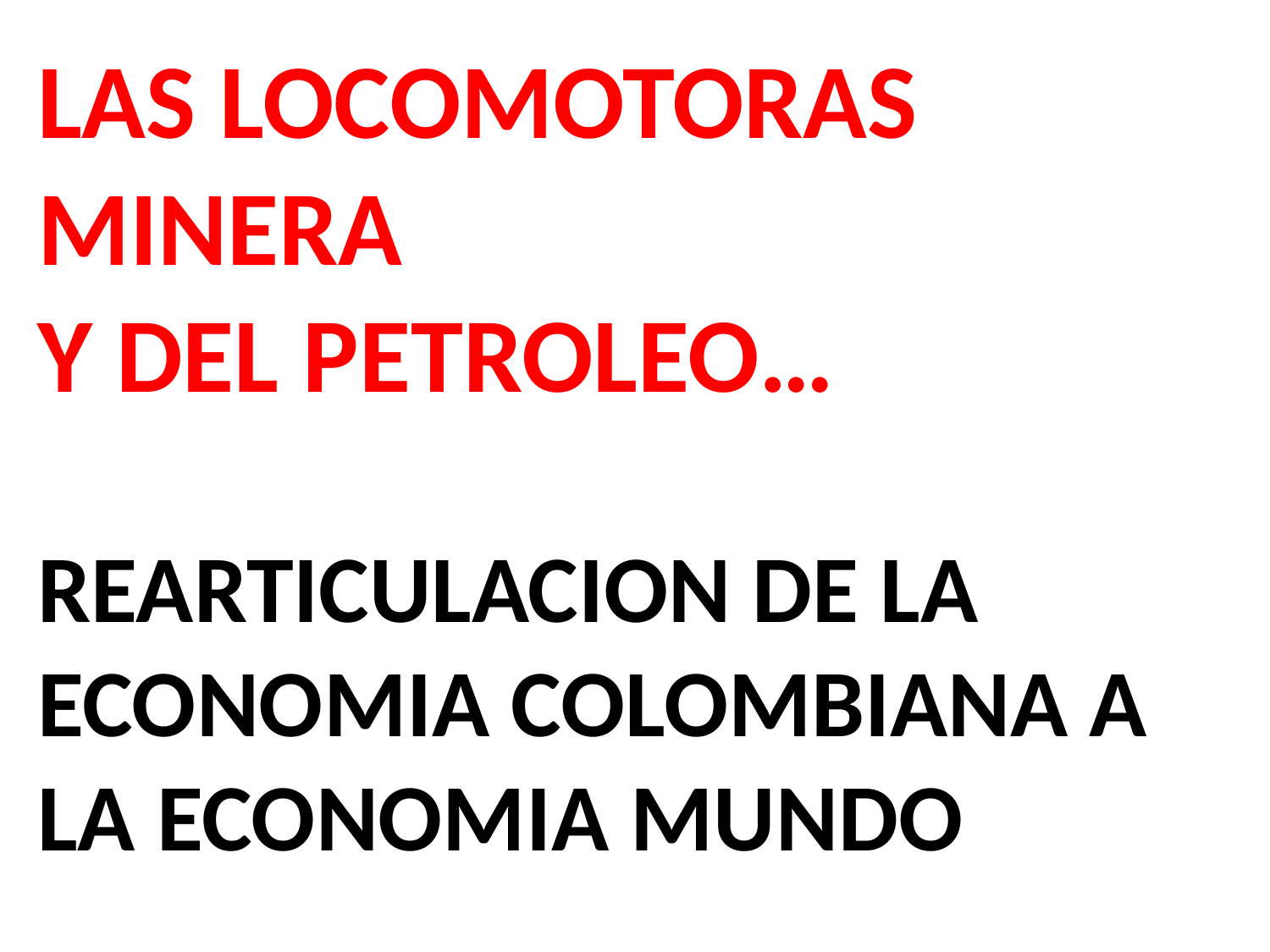

LAS LOCOMOTORAS MINERA
Y DEL PETROLEO…

REARTICULACION DE LA ECONOMIA COLOMBIANA A LA ECONOMIA MUNDO